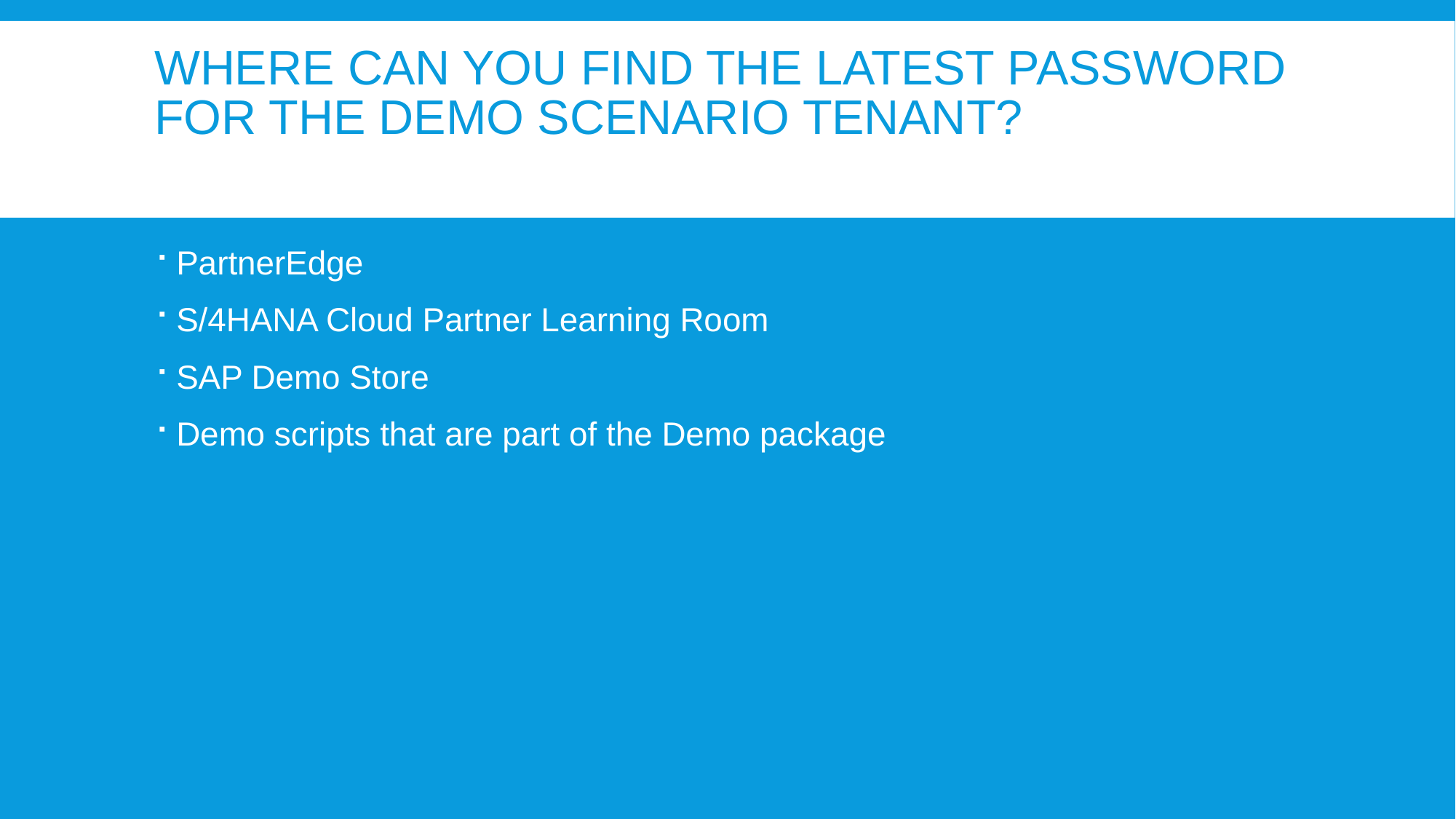

# Where can you find the latest password for the Demo Scenario tenant?
PartnerEdge
S/4HANA Cloud Partner Learning Room
SAP Demo Store
Demo scripts that are part of the Demo package